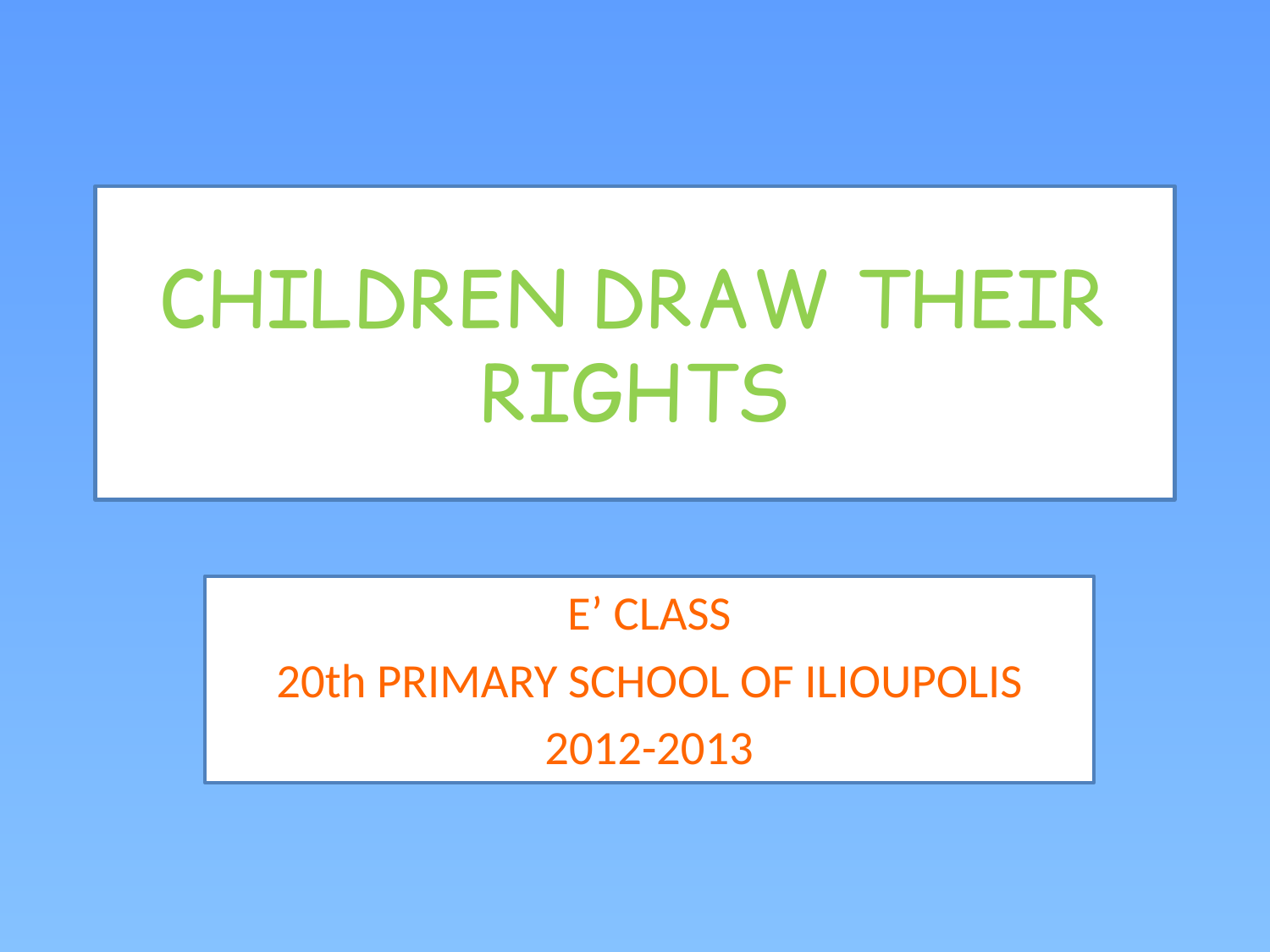

# CHILDREN DRAW THEIR RIGHTS
E’ CLASS
20th PRIMARY SCHOOL OF ILIOUPOLIS
2012-2013